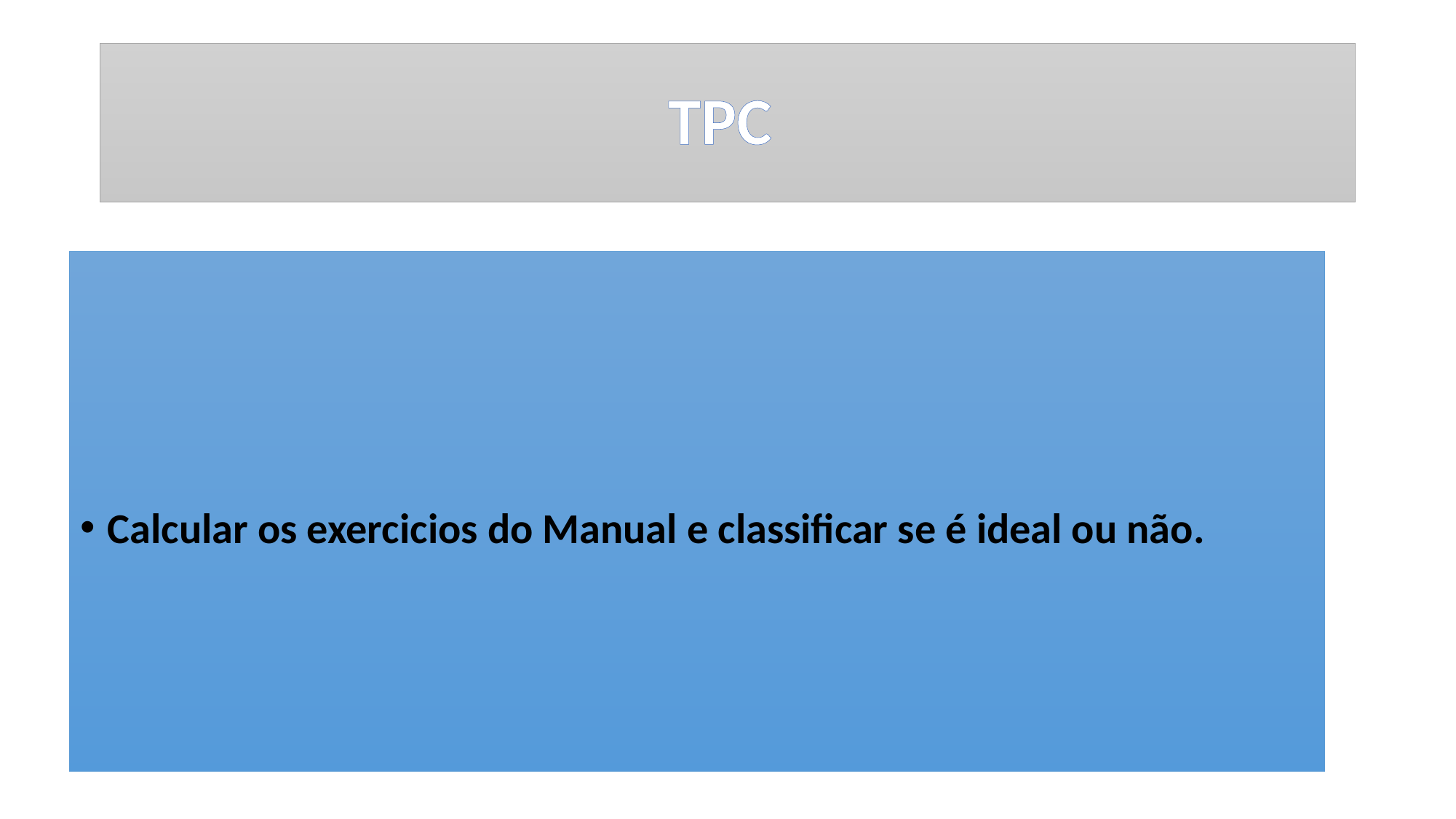

# TPC

Calcular os exercicios do Manual e classificar se é ideal ou não.